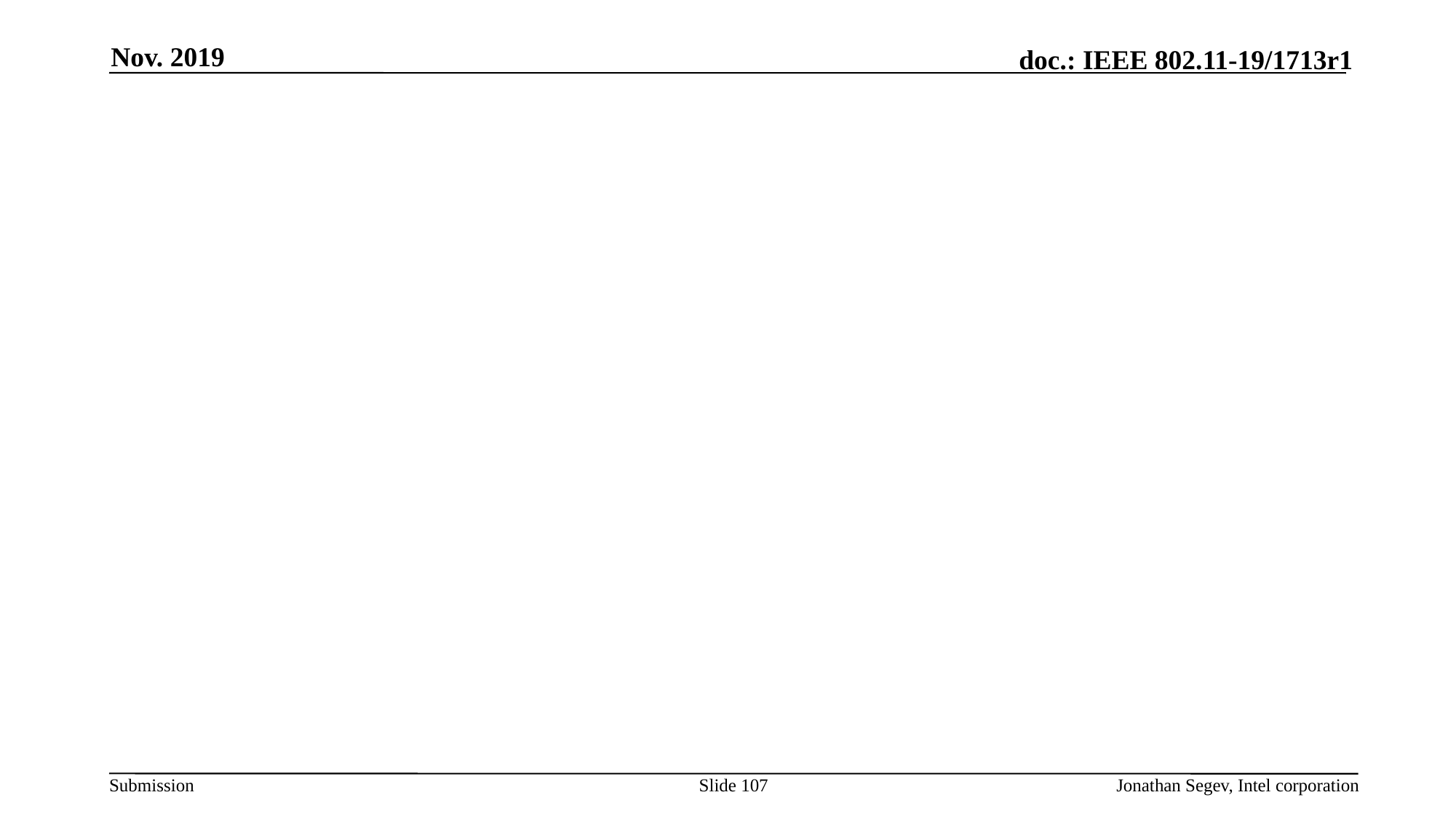

Nov. 2019
#

Slide 107
Jonathan Segev, Intel corporation